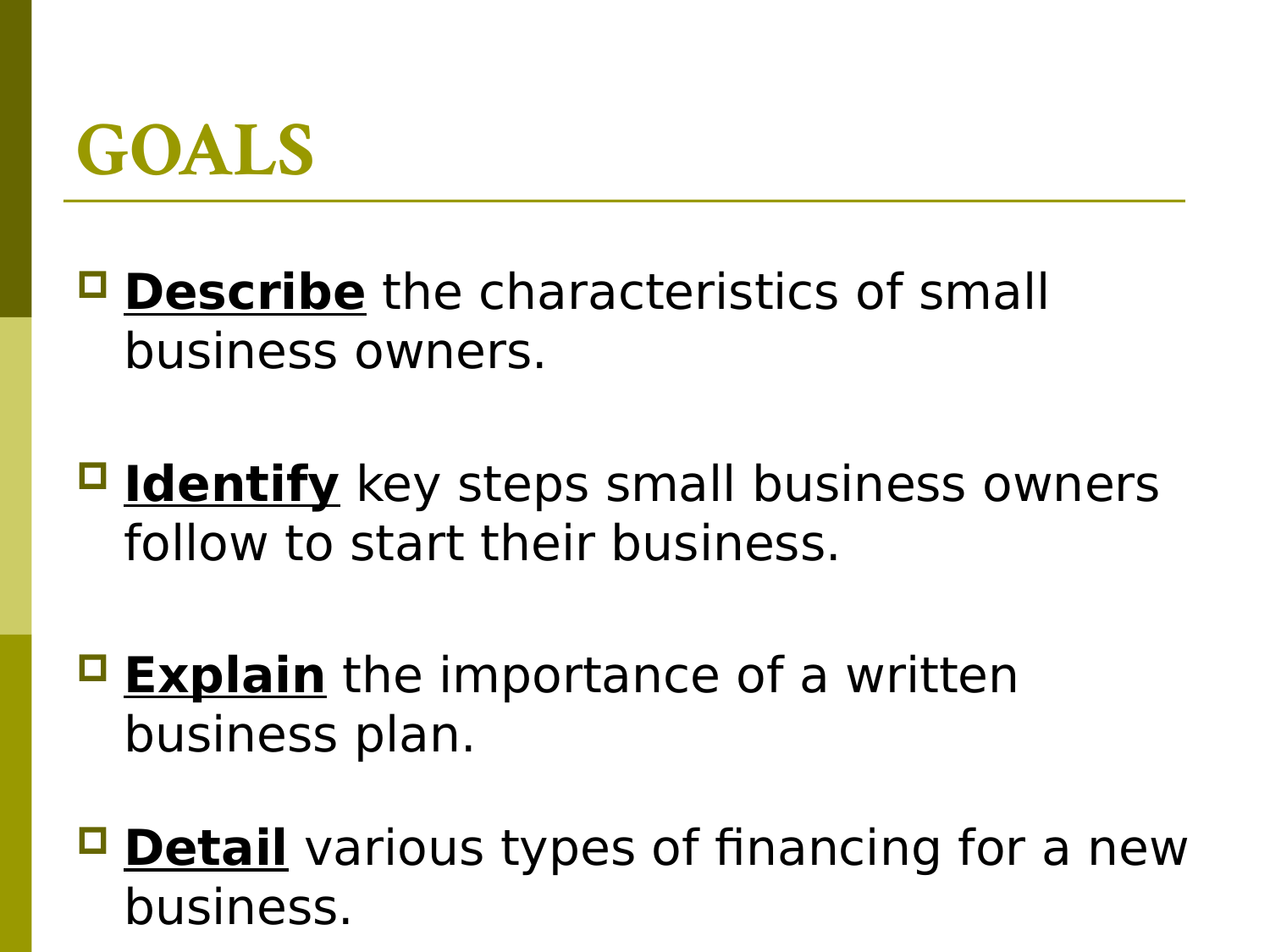

# GOALS
Describe the characteristics of small business owners.

Identify key steps small business owners follow to start their business.

Explain the importance of a written business plan.

Detail various types of financing for a new business.